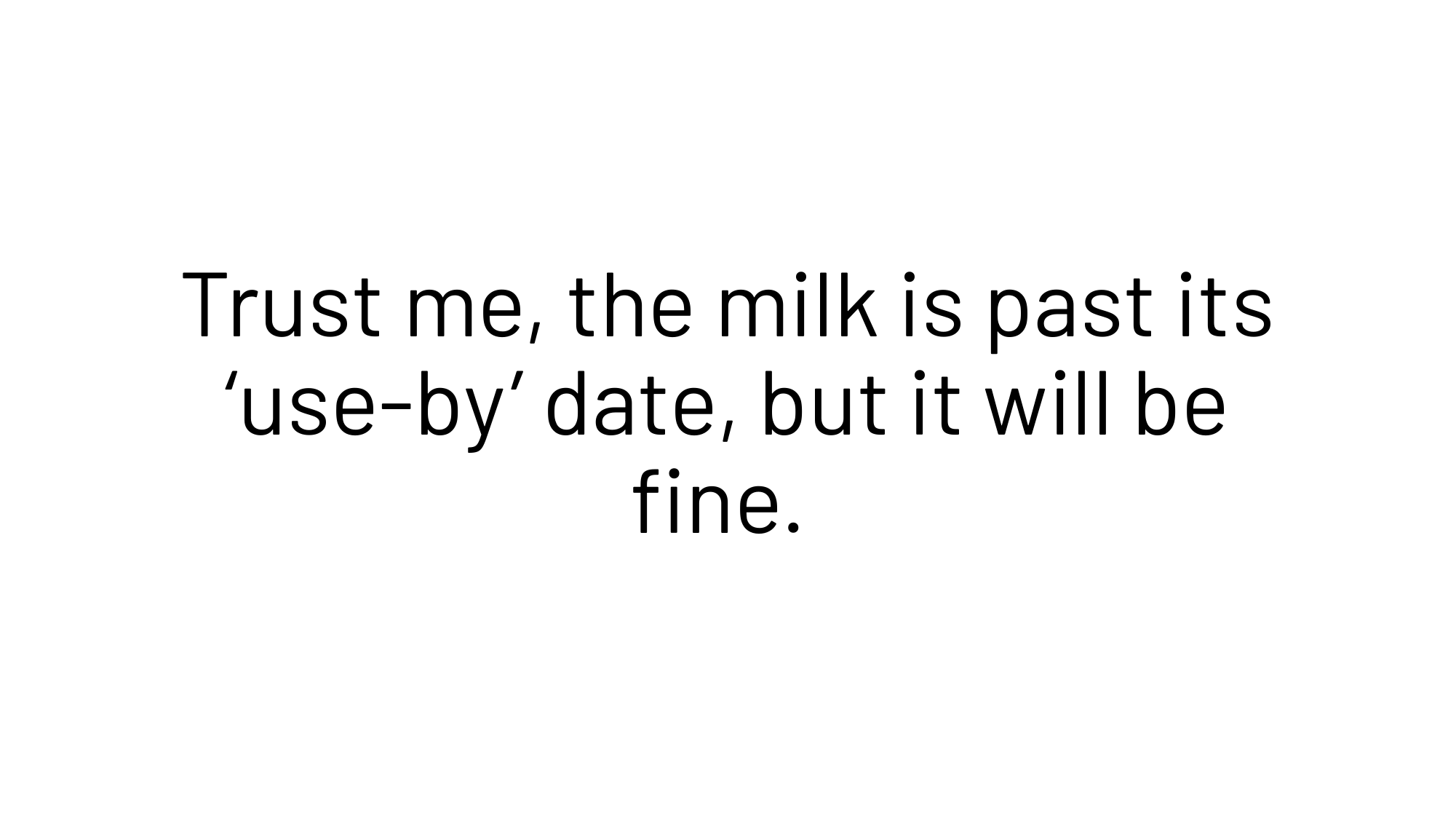

# Trust me, the milk is past its ‘use-by’ date, but it will be fine.